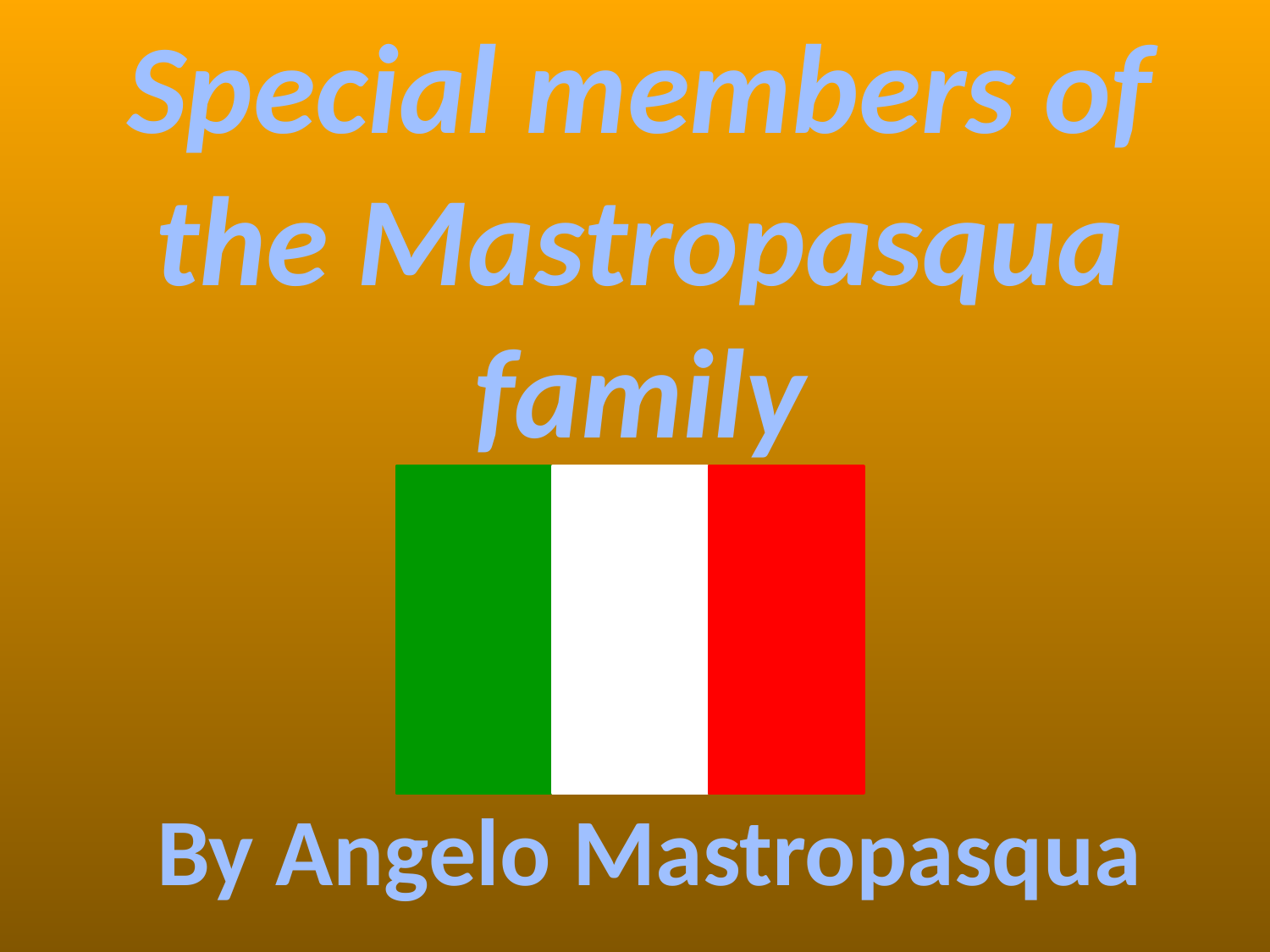

Special members of the Mastropasqua family

By Angelo Mastropasqua